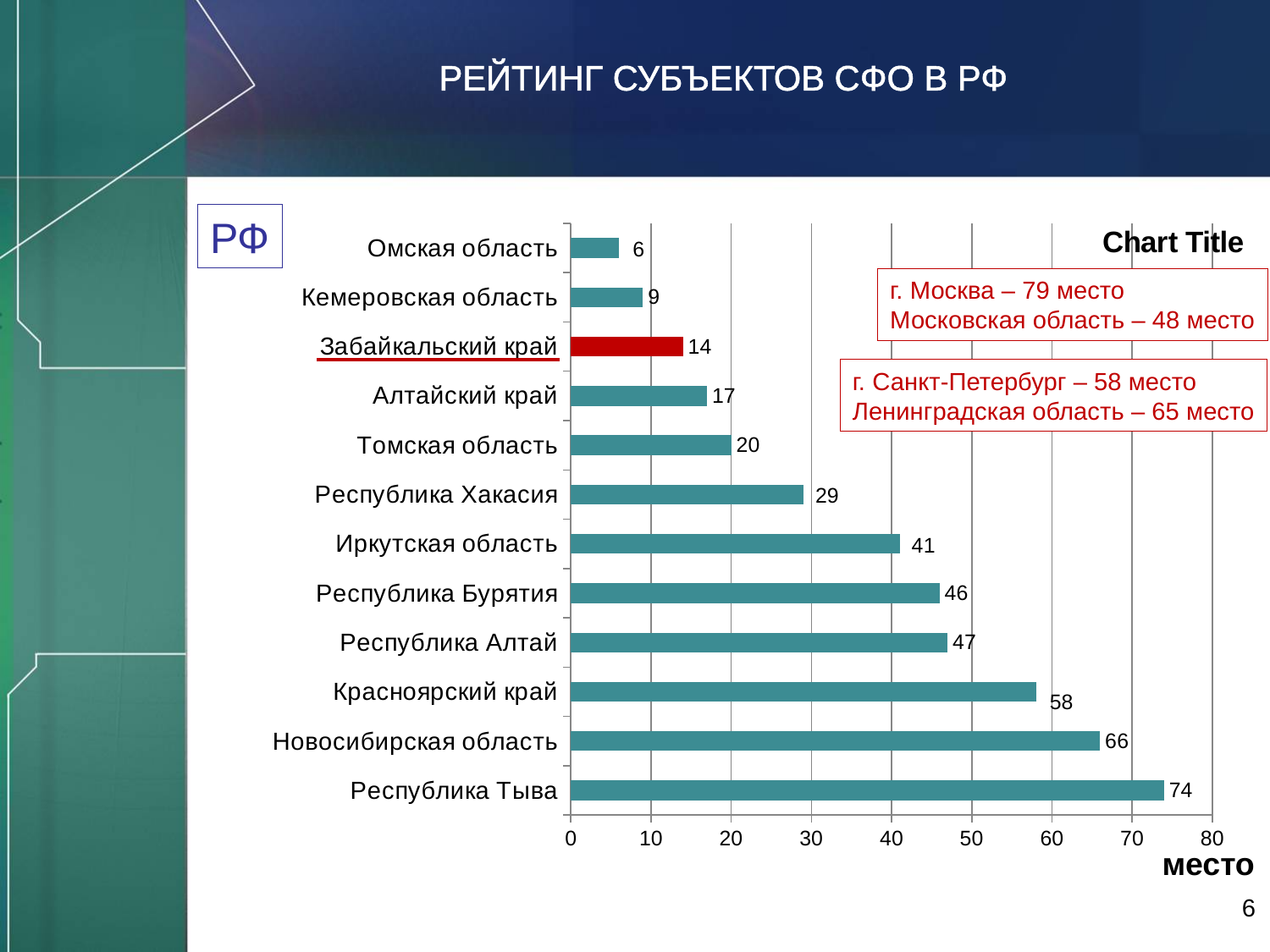

РЕЙТИНГ СУБЪЕКТОВ СФО В РФ

[unsupported chart]

РФ
г. Москва – 79 место
Московская область – 48 место
г. Санкт-Петербург – 58 место
Ленинградская область – 65 место
место
6